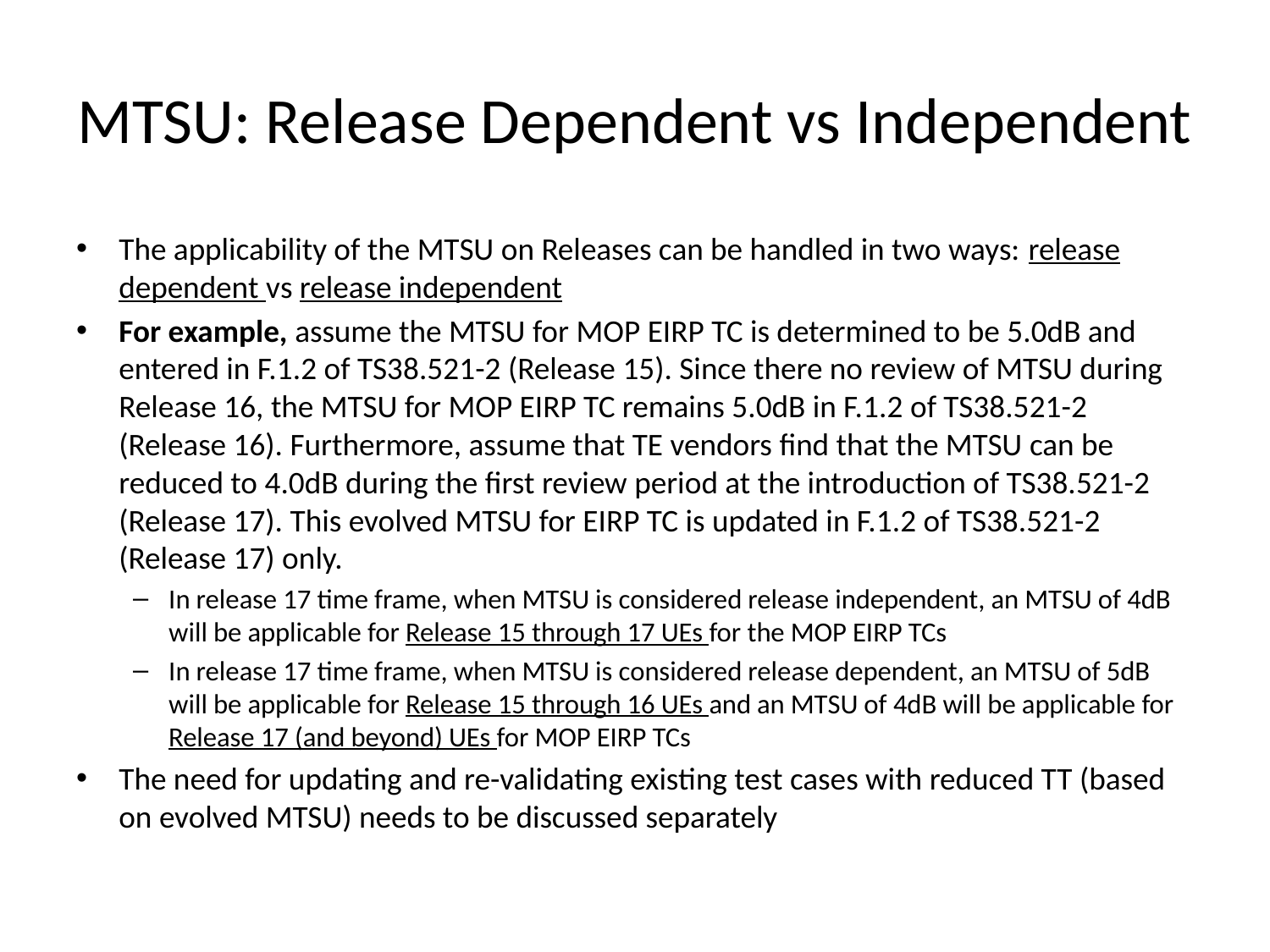

# MTSU: Release Dependent vs Independent
The applicability of the MTSU on Releases can be handled in two ways: release dependent vs release independent
For example, assume the MTSU for MOP EIRP TC is determined to be 5.0dB and entered in F.1.2 of TS38.521-2 (Release 15). Since there no review of MTSU during Release 16, the MTSU for MOP EIRP TC remains 5.0dB in F.1.2 of TS38.521-2 (Release 16). Furthermore, assume that TE vendors find that the MTSU can be reduced to 4.0dB during the first review period at the introduction of TS38.521-2 (Release 17). This evolved MTSU for EIRP TC is updated in F.1.2 of TS38.521-2 (Release 17) only.
In release 17 time frame, when MTSU is considered release independent, an MTSU of 4dB will be applicable for Release 15 through 17 UEs for the MOP EIRP TCs
In release 17 time frame, when MTSU is considered release dependent, an MTSU of 5dB will be applicable for Release 15 through 16 UEs and an MTSU of 4dB will be applicable for Release 17 (and beyond) UEs for MOP EIRP TCs
The need for updating and re-validating existing test cases with reduced TT (based on evolved MTSU) needs to be discussed separately